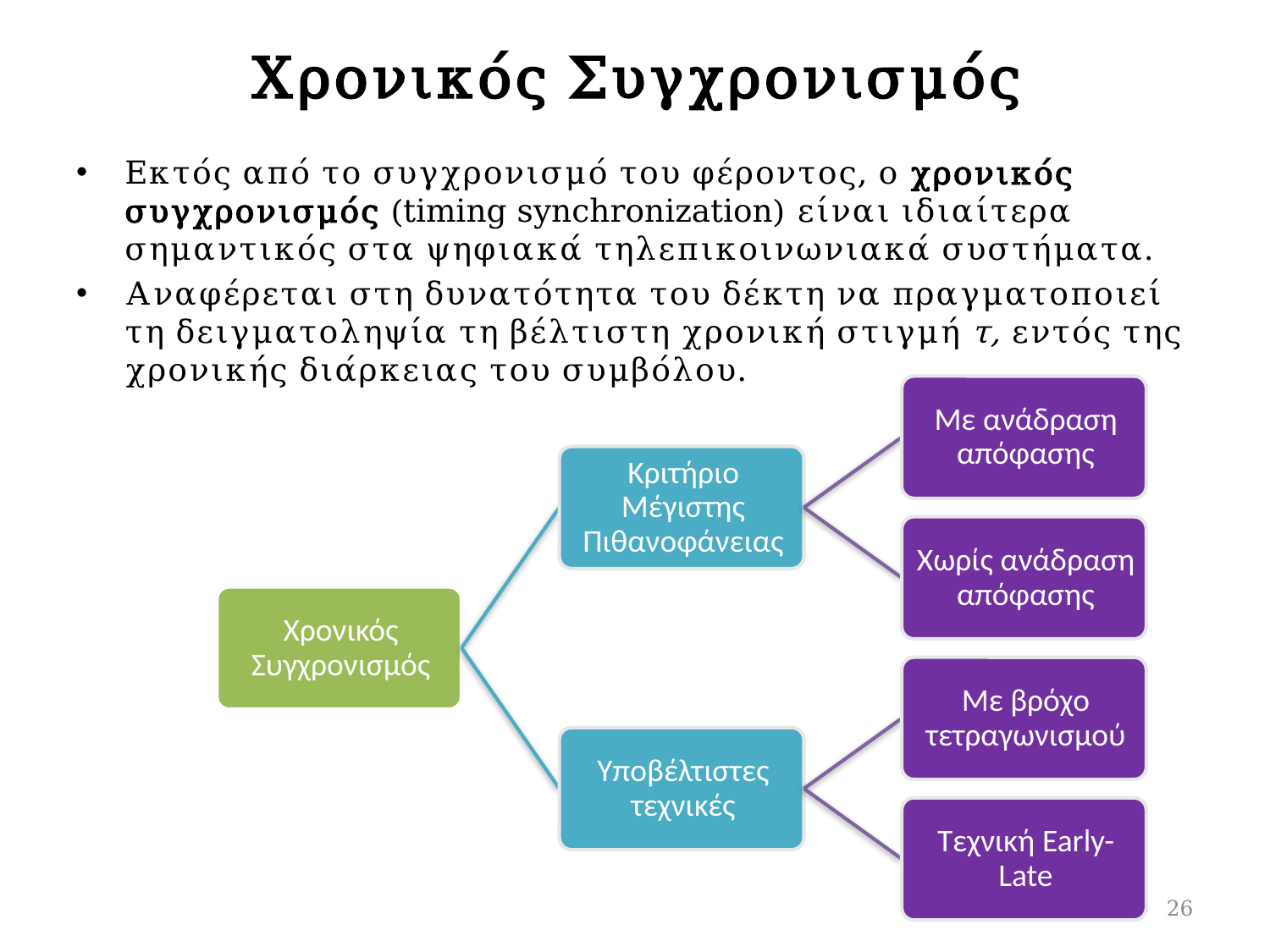

# Χρονικός Συγχρονισμός
Εκτός από το συγχρονισμό του φέροντος, ο χρονικός συγχρονισμός (timing synchronization) είναι ιδιαίτερα σημαντικός στα ψηφιακά τηλεπικοινωνιακά συστήματα.
Αναφέρεται στη δυνατότητα του δέκτη να πραγματοποιεί τη δειγματοληψία τη βέλτιστη χρονική στιγμή τ, εντός της χρονικής διάρκειας του συμβόλου.
Χρονικός Συγχρονισμός

Κριτήριο Μέγιστης Πιθανοφάνειας

Με ανάδραση απόφασης

Χωρίς ανάδραση απόφασης

Υποβέλτιστες τεχνικές

Με βρόχο τετραγωνισμού

Τεχνική Early-Late
26